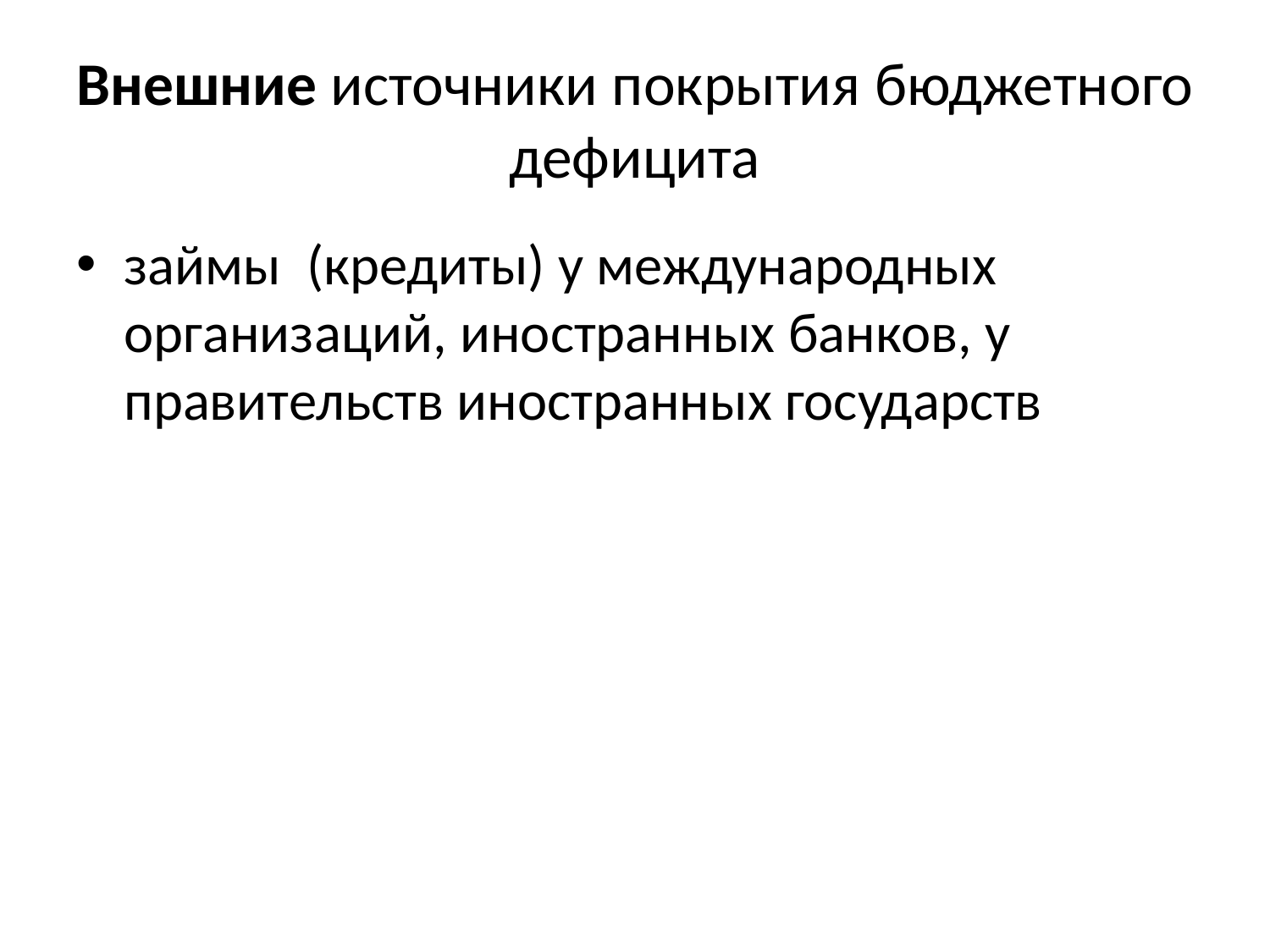

# Внешние источники покрытия бюджетного дефицита
займы  (кредиты) у международных организаций, иностранных банков, у правительств иностранных государств